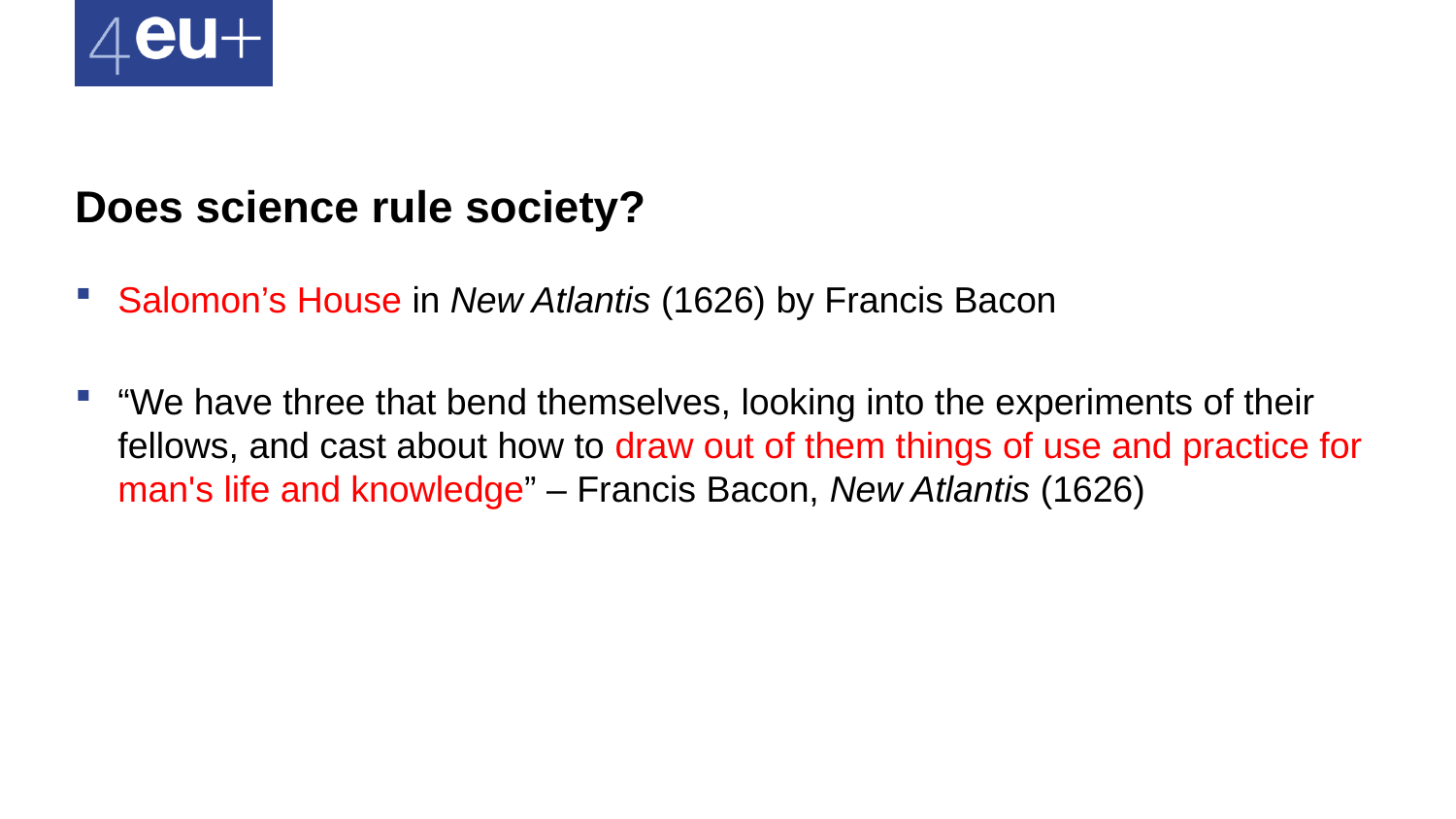

# Does science rule society?
Salomon’s House in New Atlantis (1626) by Francis Bacon

“We have three that bend themselves, looking into the experiments of their fellows, and cast about how to draw out of them things of use and practice for man's life and knowledge” – Francis Bacon, New Atlantis (1626)